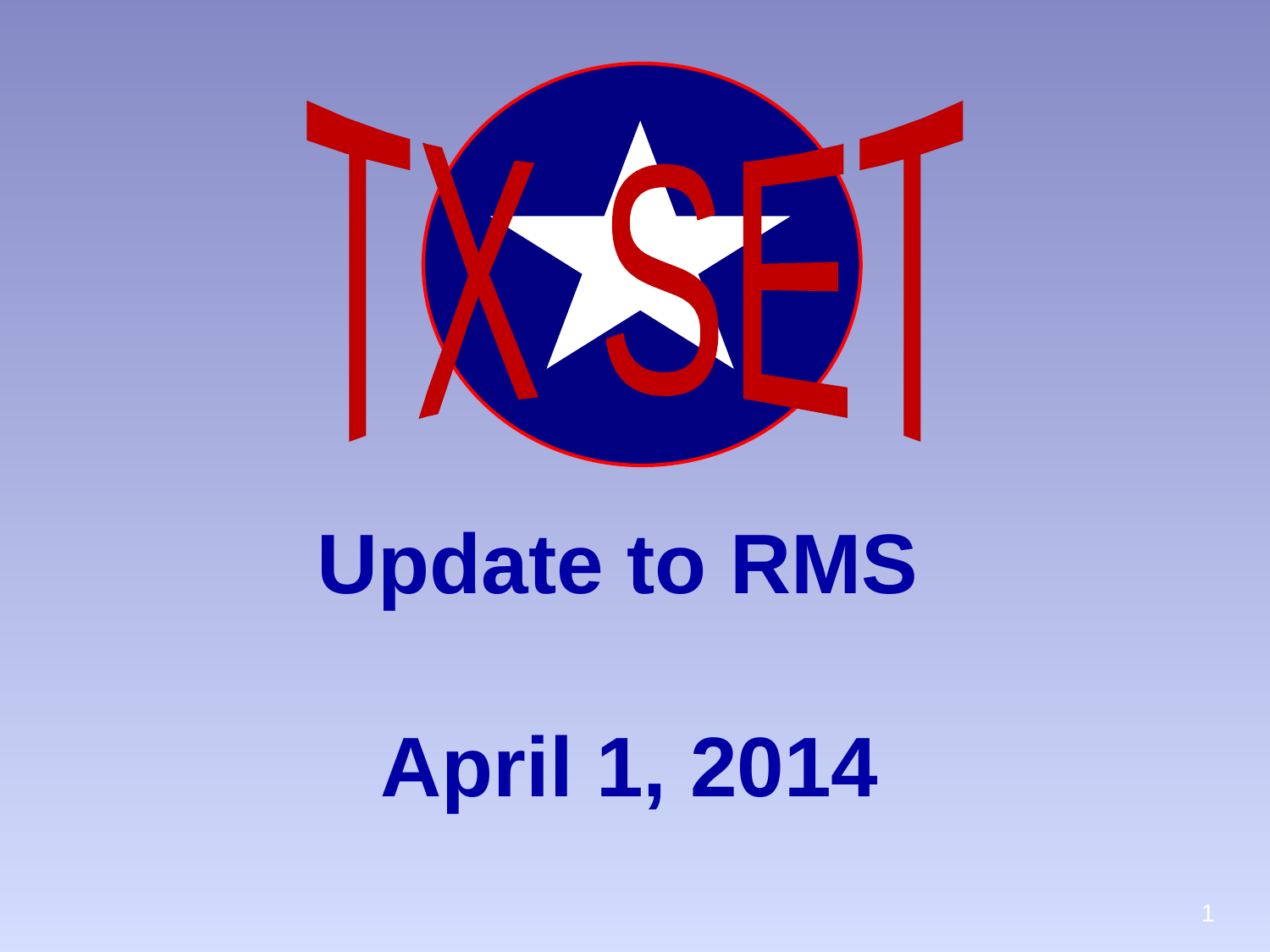

TX SET

# Update to RMS April 1, 2014
1